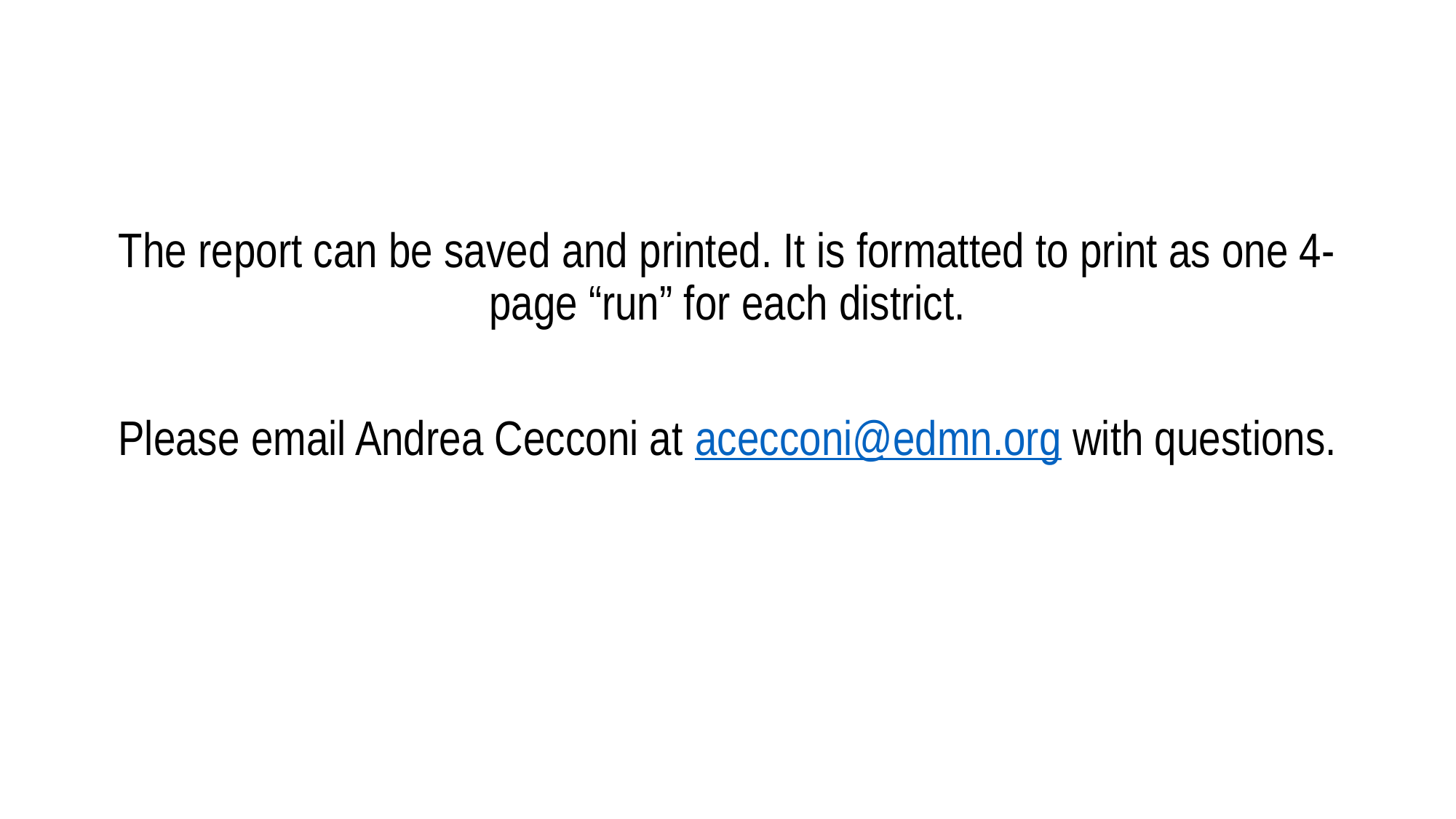

The report can be saved and printed. It is formatted to print as one 4-page “run” for each district.

Please email Andrea Cecconi at acecconi@edmn.org with questions.